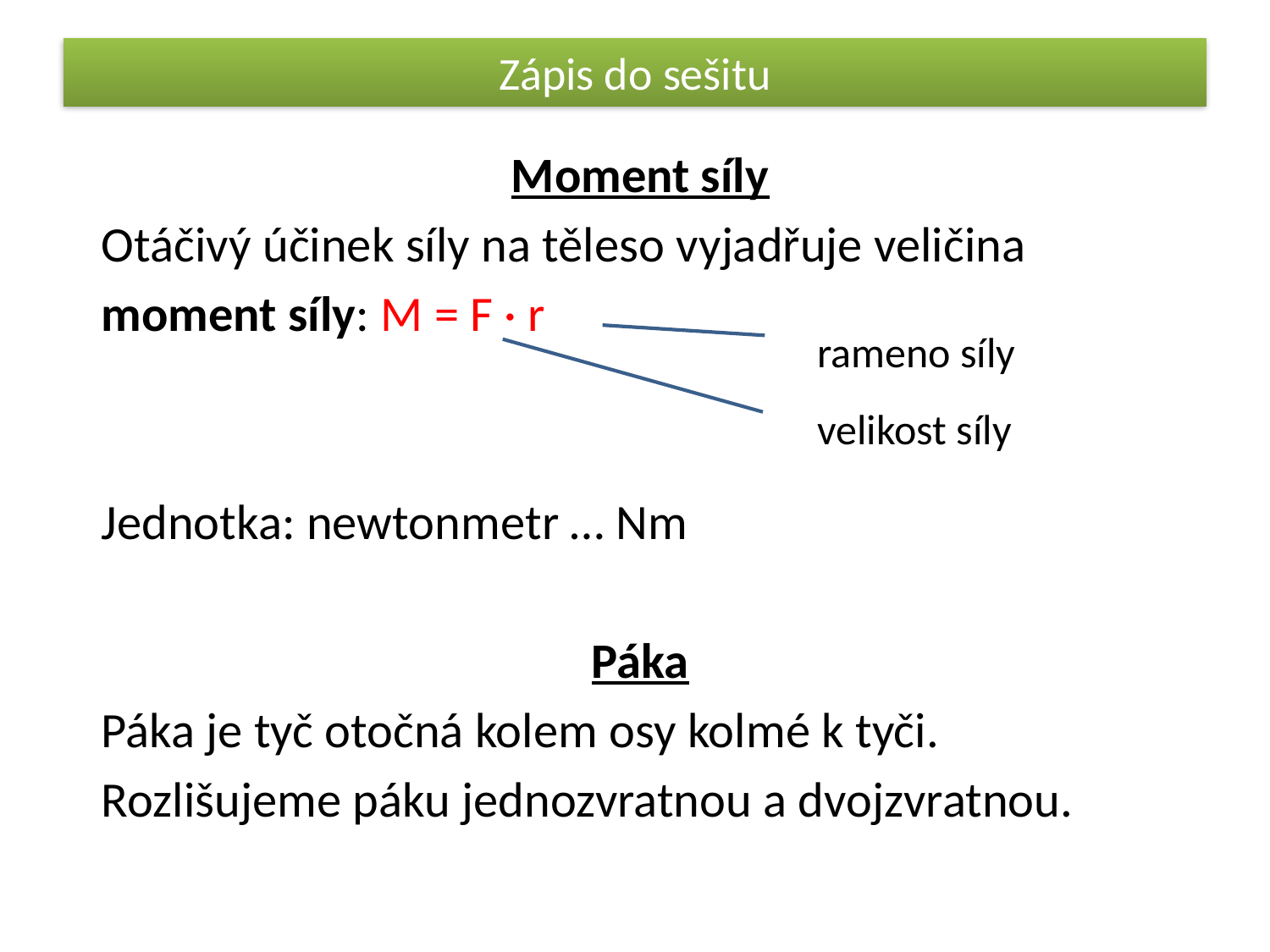

# Zápis do sešitu
Moment síly
Otáčivý účinek síly na těleso vyjadřuje veličina
moment síly: M = F · r

Jednotka: newtonmetr … Nm

Páka
Páka je tyč otočná kolem osy kolmé k tyči.
Rozlišujeme páku jednozvratnou a dvojzvratnou.

rameno síly
velikost síly